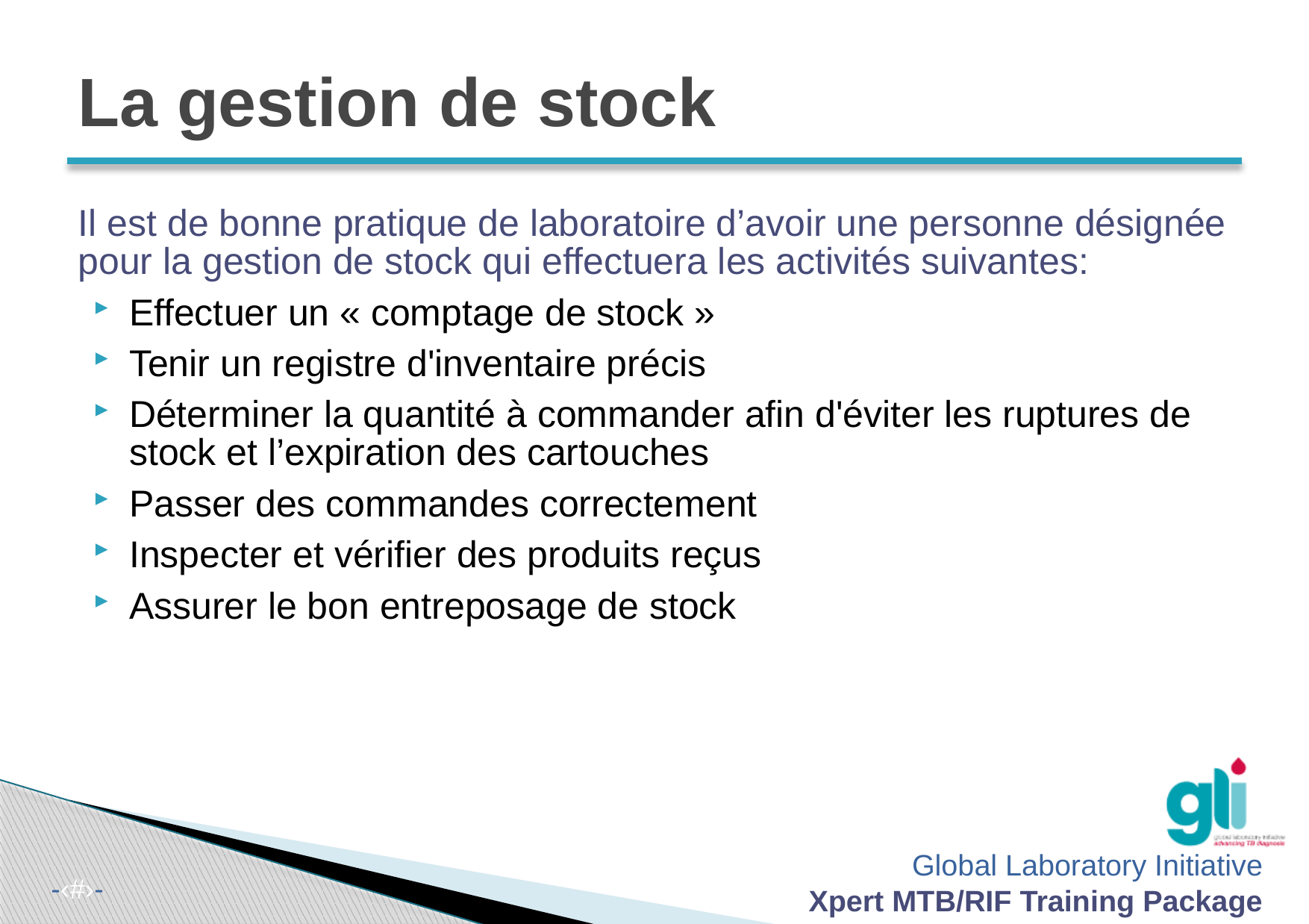

# La gestion de stock
Il est de bonne pratique de laboratoire d’avoir une personne désignée pour la gestion de stock qui effectuera les activités suivantes:
Effectuer un « comptage de stock »
Tenir un registre d'inventaire précis
Déterminer la quantité à commander afin d'éviter les ruptures de stock et l’expiration des cartouches
Passer des commandes correctement
Inspecter et vérifier des produits reçus
Assurer le bon entreposage de stock